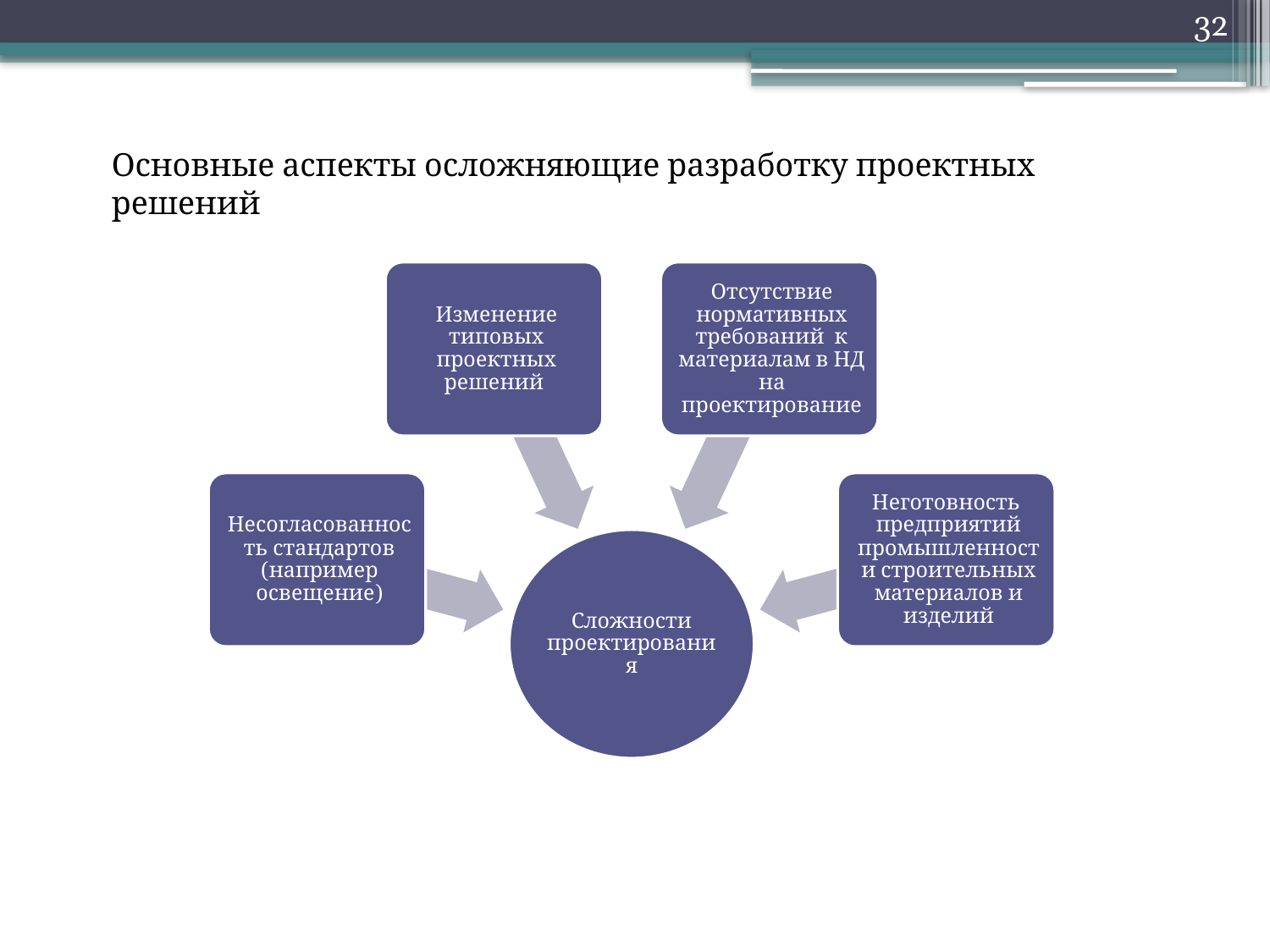

32
Основные аспекты осложняющие разработку проектных решений
Сложности проектирования
Несогласованность стандартов (например освещение)
Изменение типовых проектных решений
Отсутствие нормативных требований  к материалам в НД на проектирование
Неготовность  предприятий промышленности строительных материалов и изделий